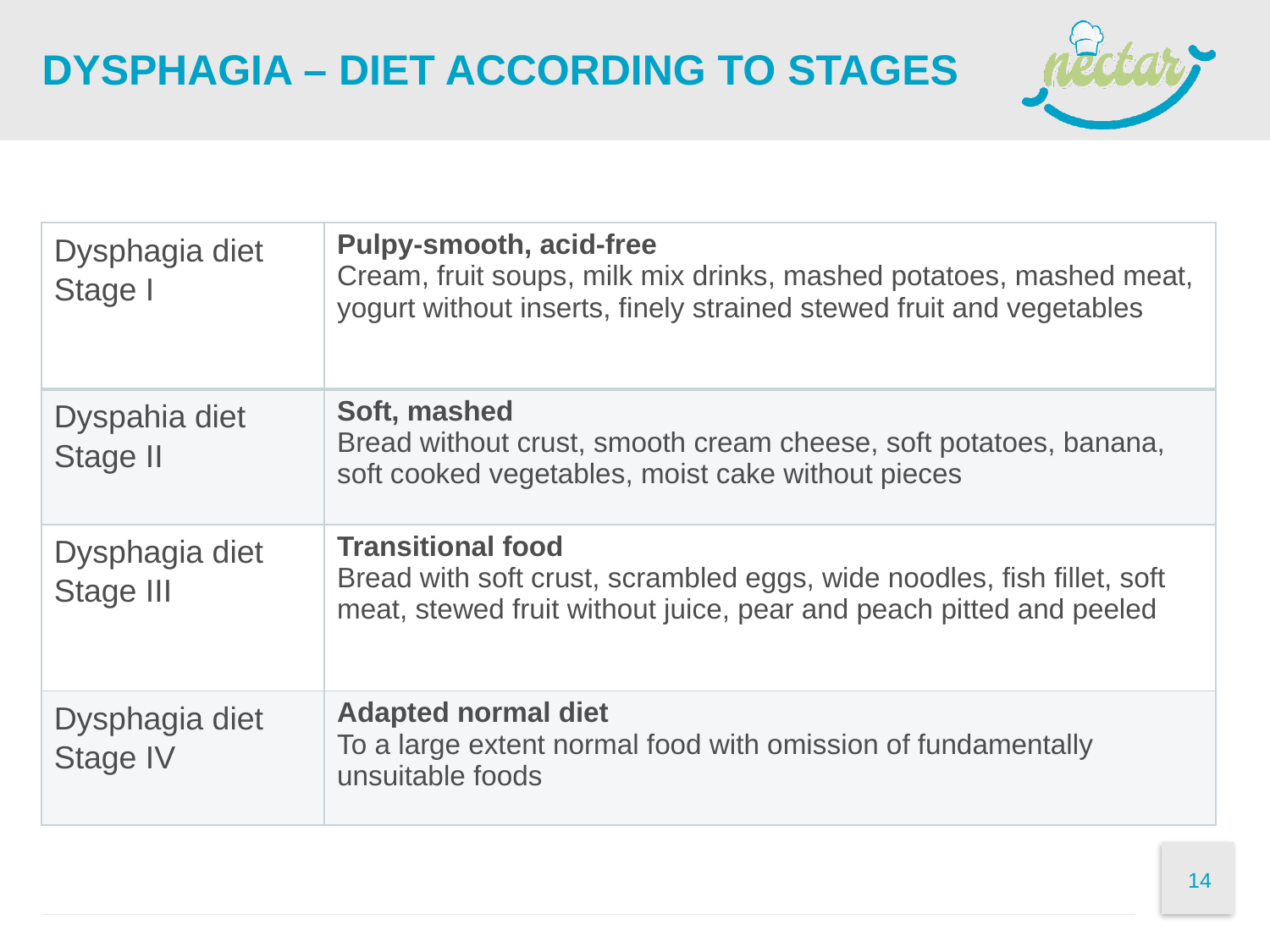

# Dysphagia – diet according to stages
| Dysphagia diet Stage I | Pulpy-smooth, acid-free Cream, fruit soups, milk mix drinks, mashed potatoes, mashed meat, yogurt without inserts, finely strained stewed fruit and vegetables |
| --- | --- |
| Dyspahia diet Stage II | Soft, mashed Bread without crust, smooth cream cheese, soft potatoes, banana, soft cooked vegetables, moist cake without pieces |
| Dysphagia diet Stage III | Transitional food Bread with soft crust, scrambled eggs, wide noodles, fish fillet, soft meat, stewed fruit without juice, pear and peach pitted and peeled |
| Dysphagia diet Stage IV | Adapted normal diet To a large extent normal food with omission of fundamentally unsuitable foods |